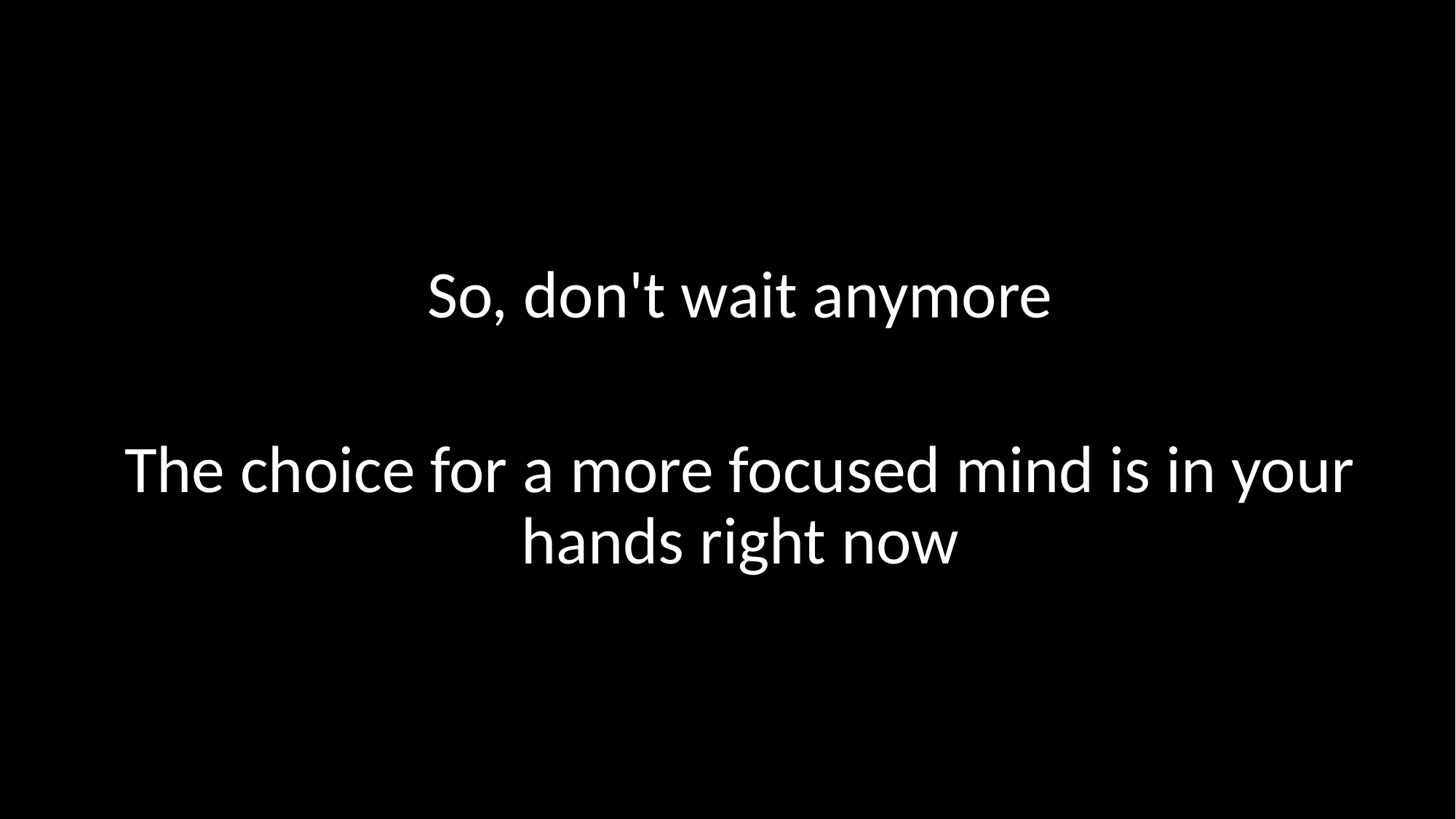

So, don't wait anymore

The choice for a more focused mind is in your hands right now